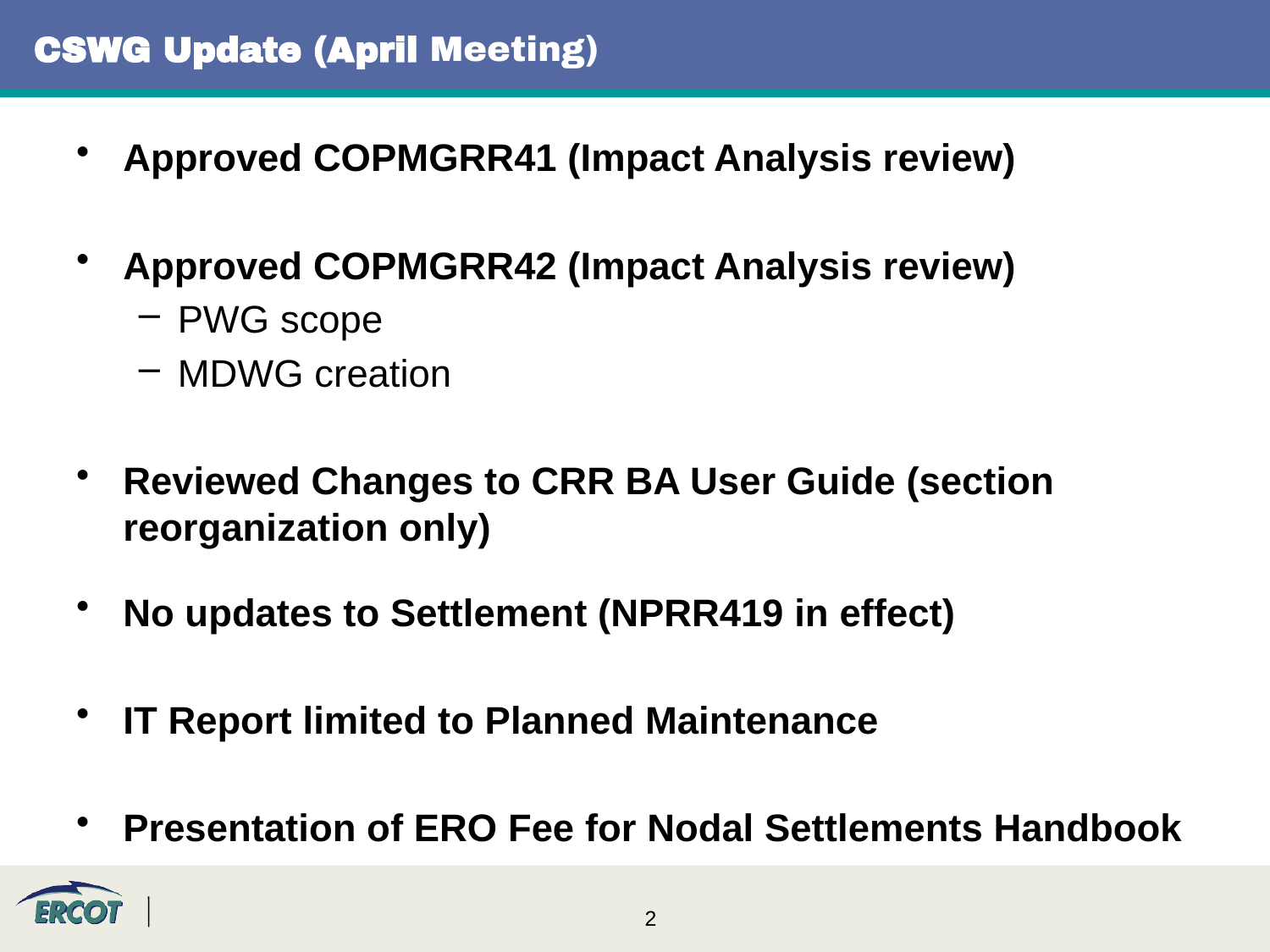

# CSWG Update (April Meeting)
Approved COPMGRR41 (Impact Analysis review)

Approved COPMGRR42 (Impact Analysis review)
PWG scope
MDWG creation

Reviewed Changes to CRR BA User Guide (section reorganization only)

No updates to Settlement (NPRR419 in effect)

IT Report limited to Planned Maintenance

Presentation of ERO Fee for Nodal Settlements Handbook